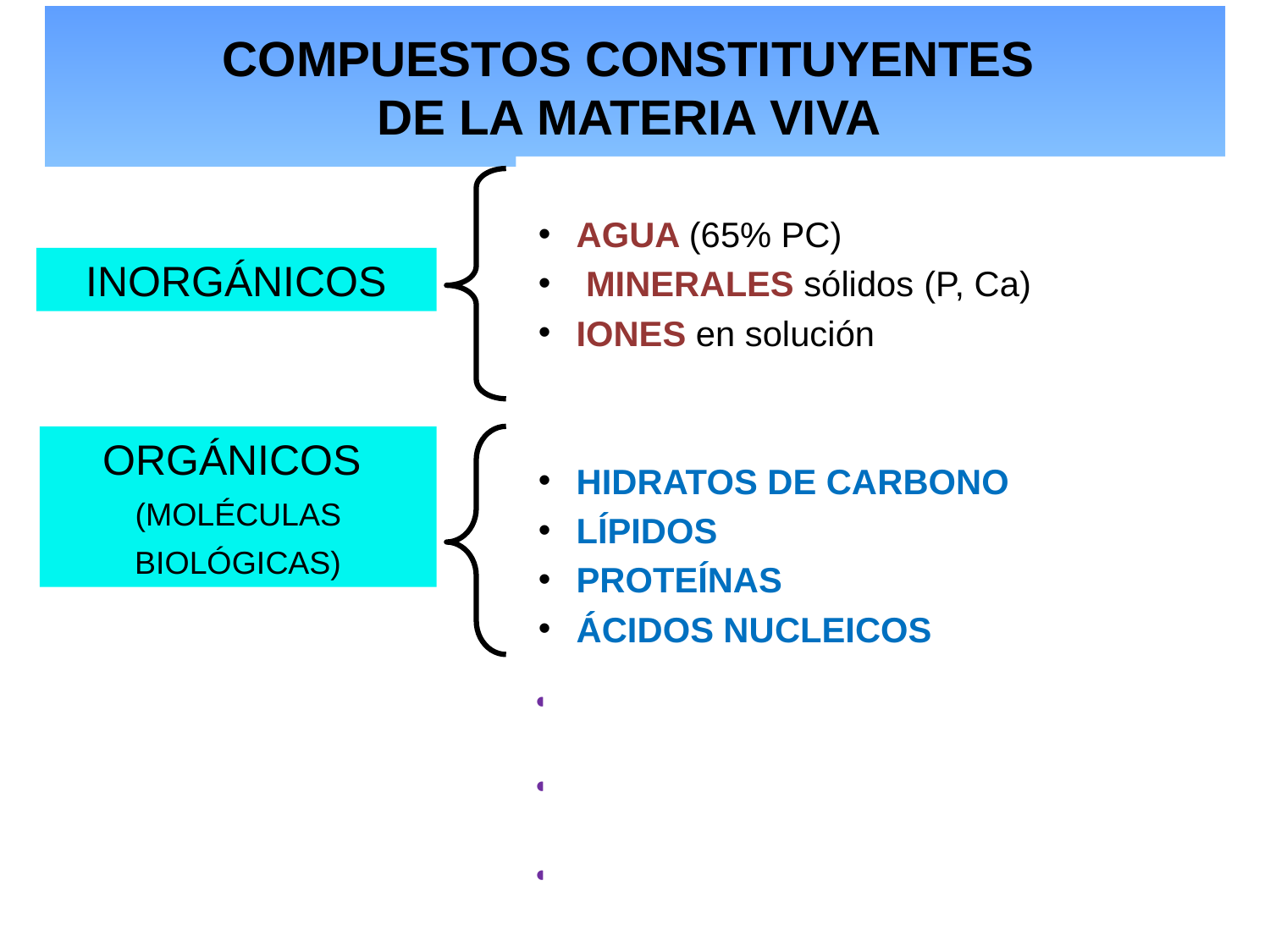

# COMPUESTOS CONSTITUYENTES DE LA MATERIA VIVA

AGUA (65% PC)
 MINERALES sólidos (P, Ca)
IONES en solución

HIDRATOS DE CARBONO
LÍPIDOS
PROTEÍNAS
ÁCIDOS NUCLEICOS

INORGÁNICOS
ORGÁNICOS
(MOLÉCULAS
BIOLÓGICAS)

  VITAMINAS

  HORMONAS

  PIGMENTOS